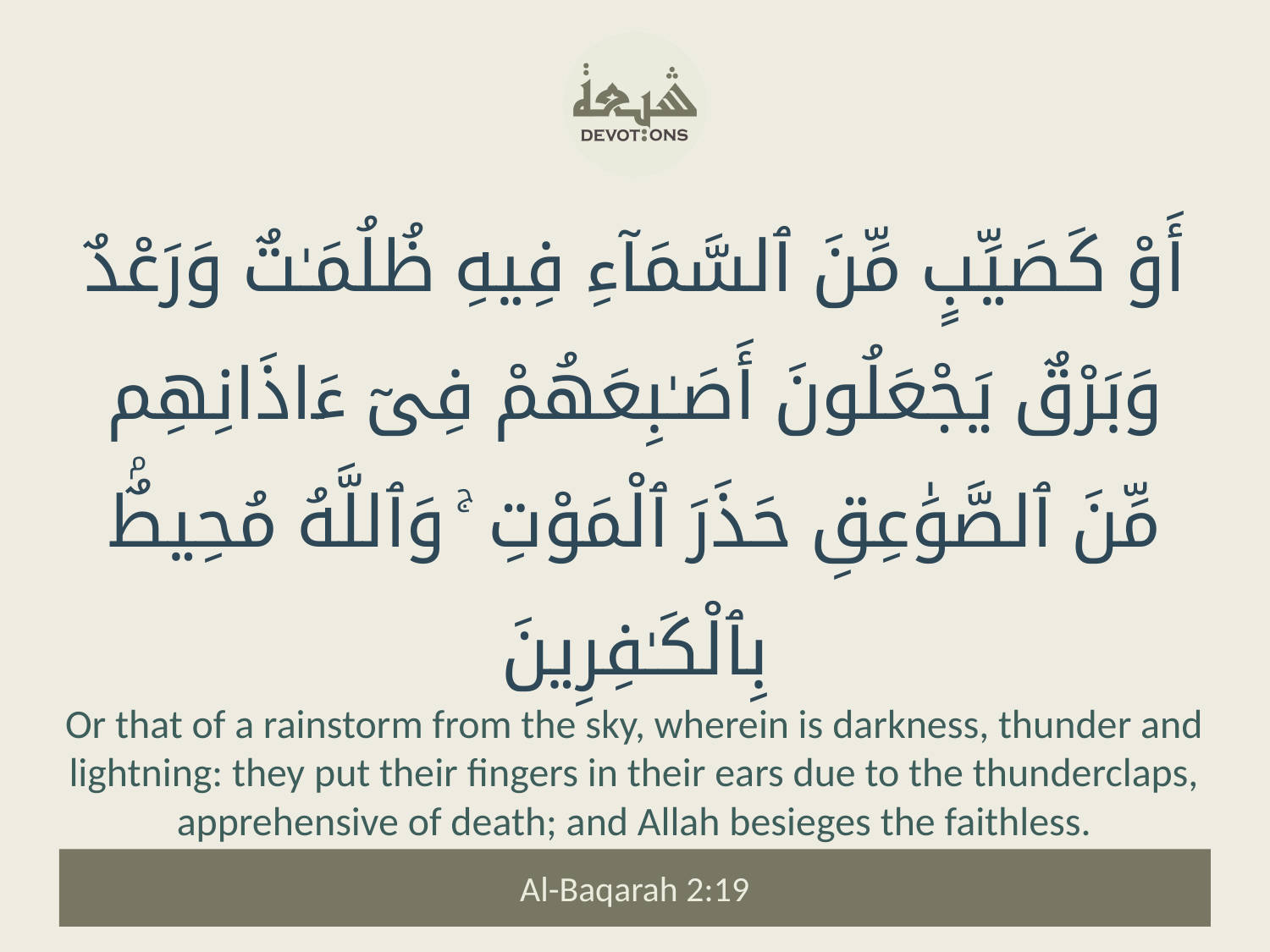

أَوْ كَصَيِّبٍ مِّنَ ٱلسَّمَآءِ فِيهِ ظُلُمَـٰتٌ وَرَعْدٌ وَبَرْقٌ يَجْعَلُونَ أَصَـٰبِعَهُمْ فِىٓ ءَاذَانِهِم مِّنَ ٱلصَّوَٰعِقِ حَذَرَ ٱلْمَوْتِ ۚ وَٱللَّهُ مُحِيطٌۢ بِٱلْكَـٰفِرِينَ
Or that of a rainstorm from the sky, wherein is darkness, thunder and lightning: they put their fingers in their ears due to the thunderclaps, apprehensive of death; and Allah besieges the faithless.
Al-Baqarah 2:19